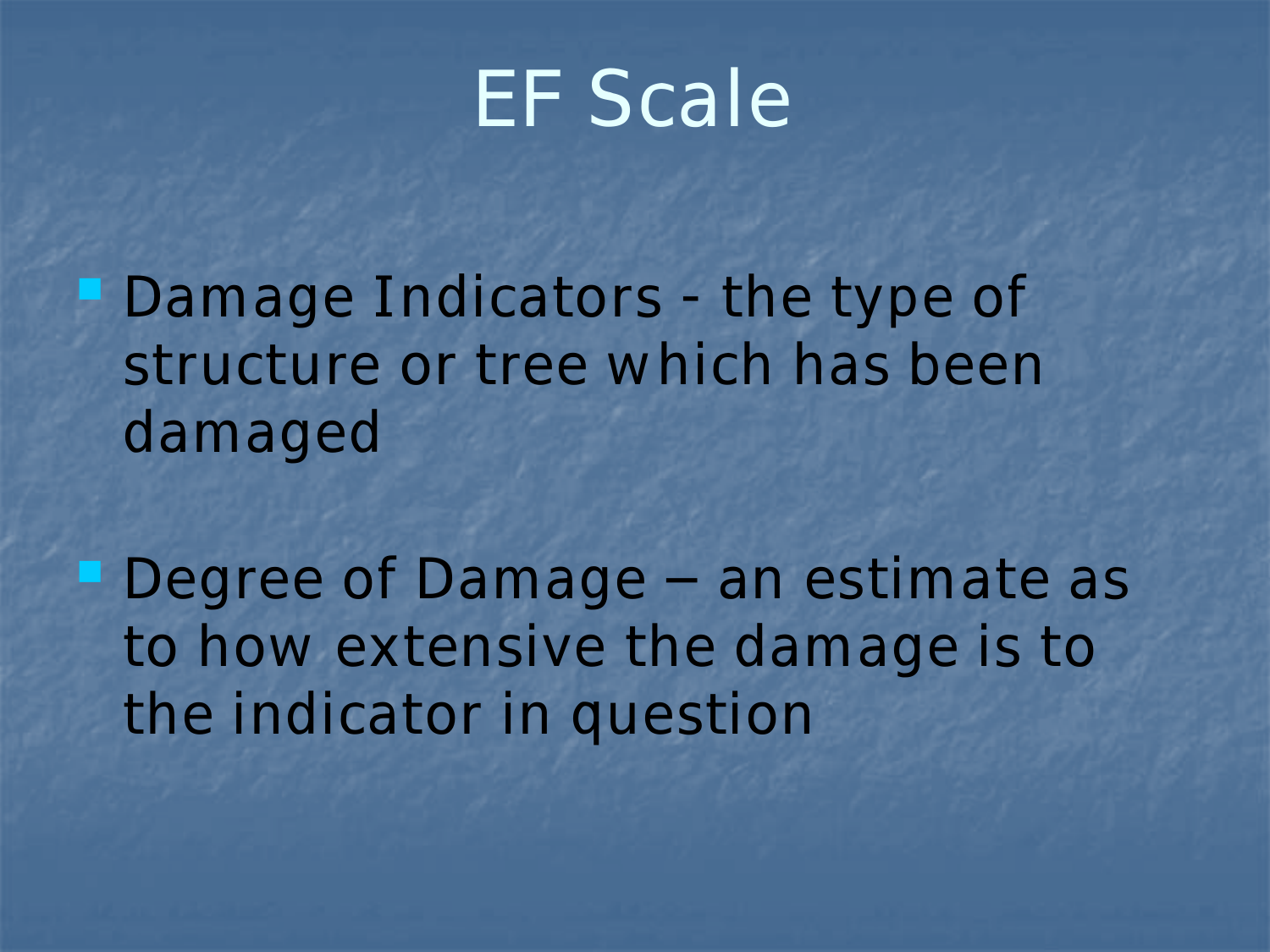

# EF Scale
Damage Indicators - the type of structure or tree which has been damaged
Degree of Damage – an estimate as to how extensive the damage is to the indicator in question